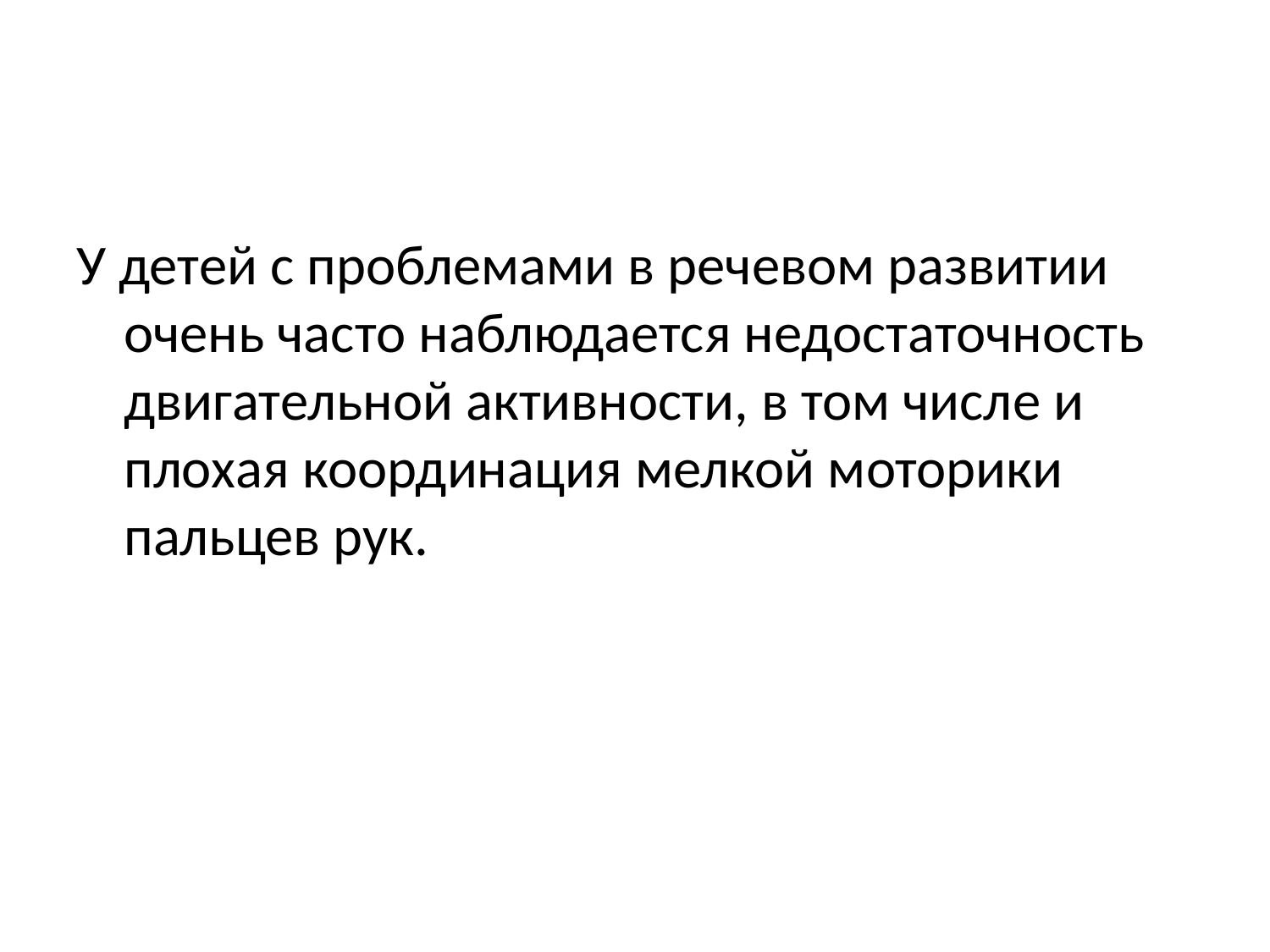

#
У детей с проблемами в речевом развитии очень часто наблюдается недостаточность двигательной активности, в том числе и плохая координация мелкой моторики пальцев рук.